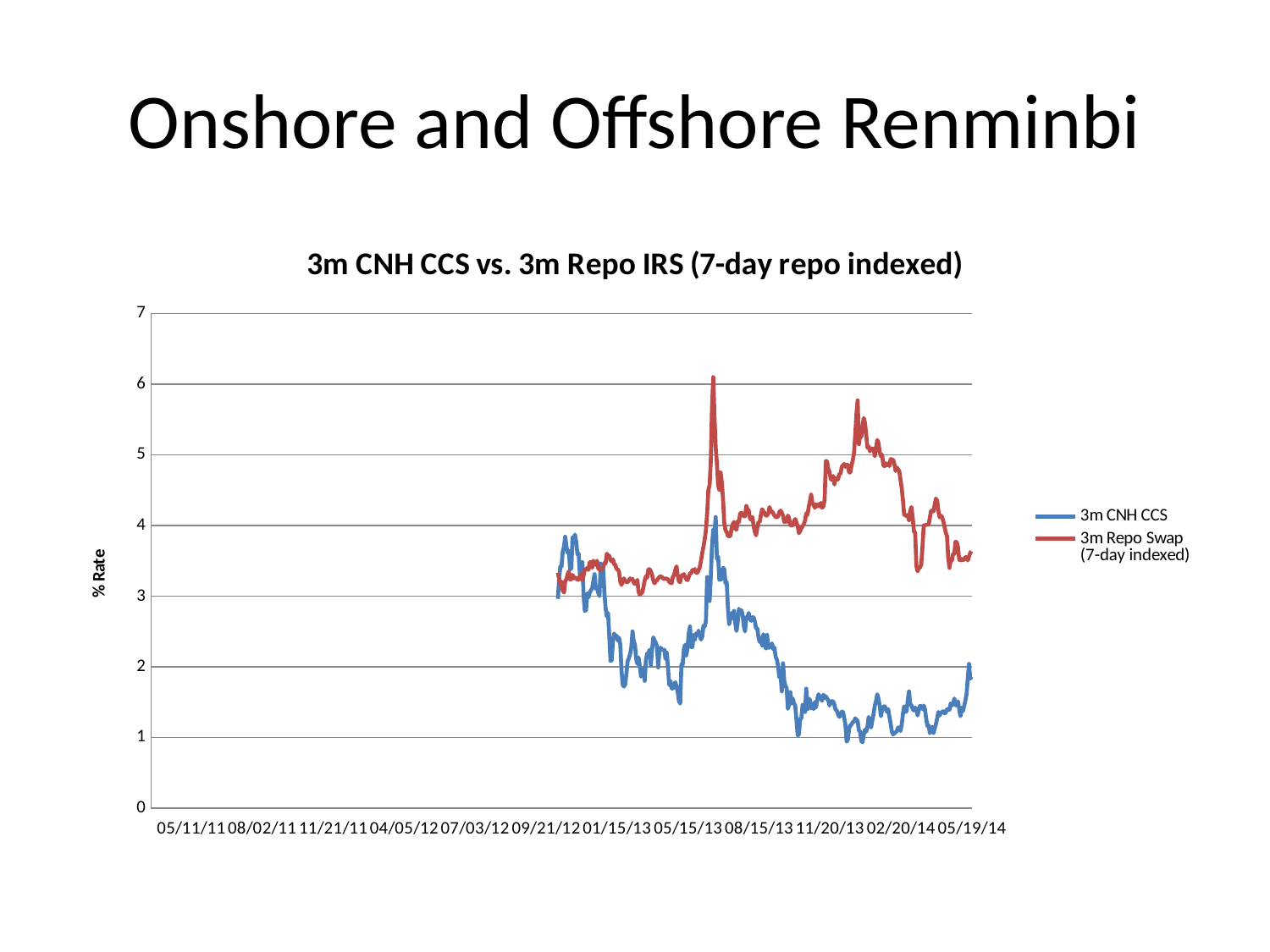

# Onshore and Offshore Renminbi

[unsupported chart]